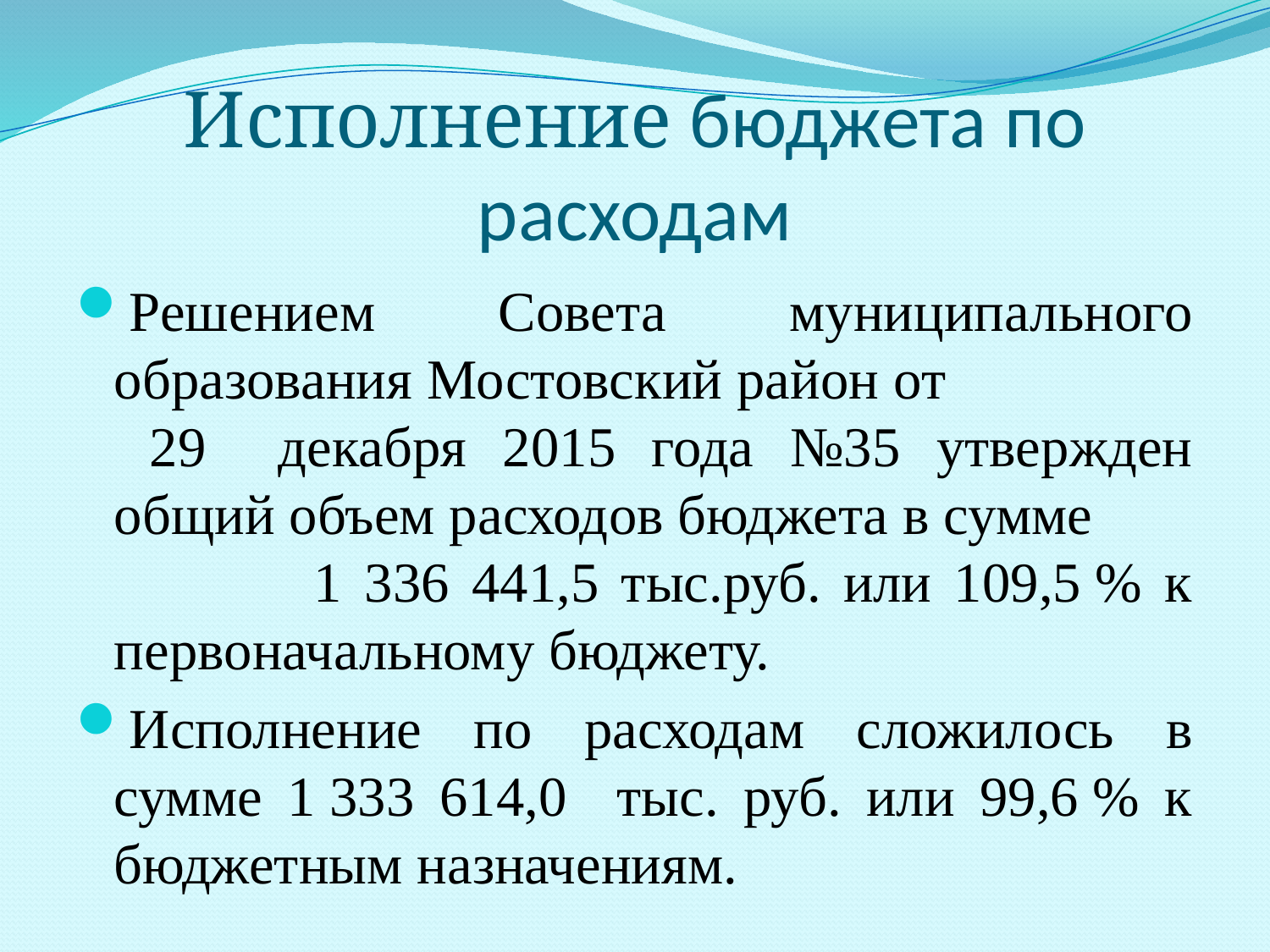

# Исполнение бюджета по расходам
Решением Совета муниципального образования Мостовский район от                   29  декабря 2015 года №35 утвержден общий объем расходов бюджета в сумме                 1 336 441,5 тыс.руб. или 109,5 % к первоначальному бюджету.
Исполнение по расходам сложилось в сумме 1 333 614,0  тыс. руб. или 99,6 % к бюджетным назначениям.